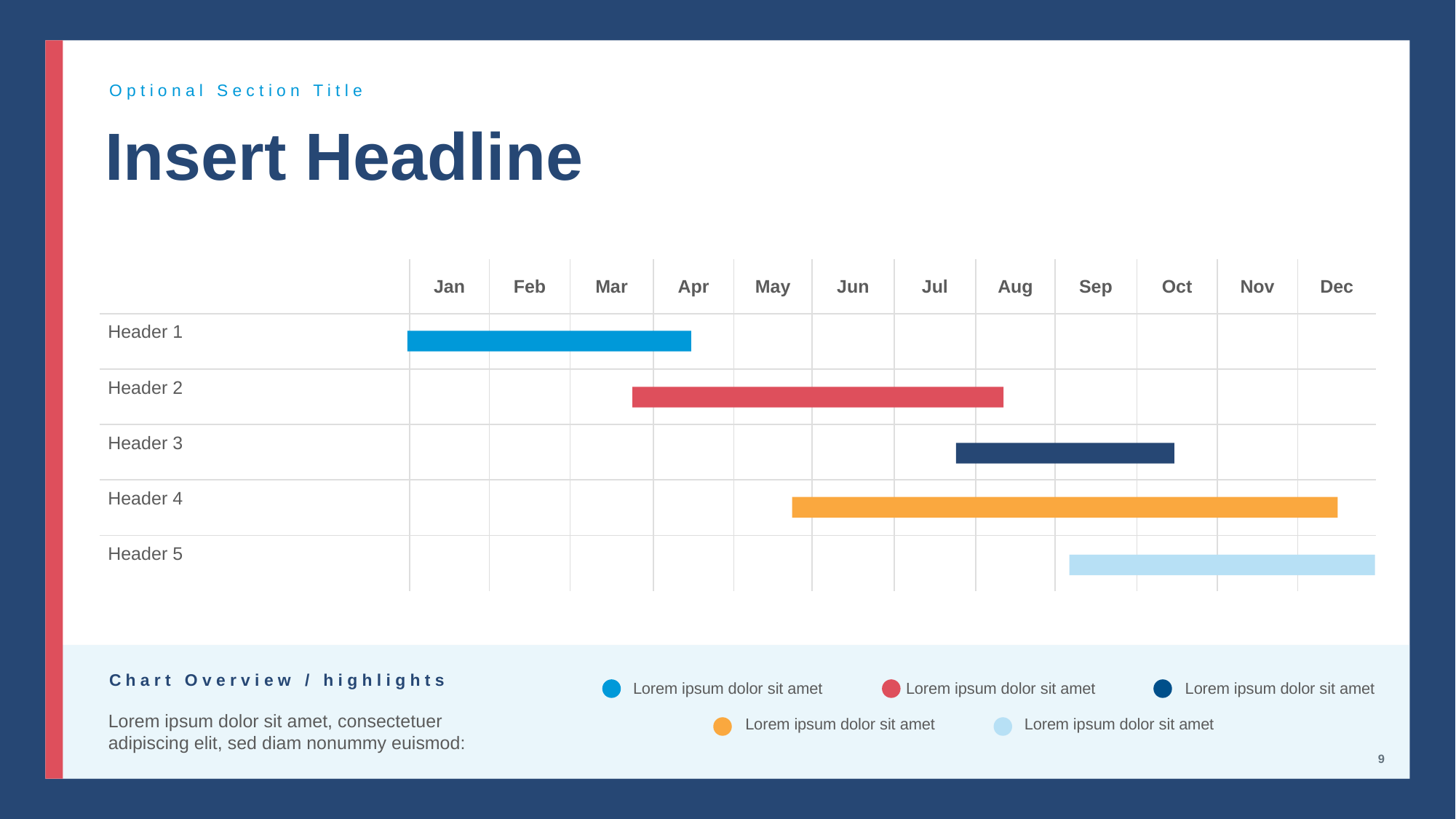

Optional Section Title
Insert Headline

|  | Jan | Feb | Mar | Apr | May | Jun | Jul | Aug | Sep | Oct | Nov | Dec |
| --- | --- | --- | --- | --- | --- | --- | --- | --- | --- | --- | --- | --- |
| Header 1 |  |  |  |  |  |  |  |  |  |  |  |  |
| Header 2 |  |  |  |  |  |  |  |  |  |  |  |  |
| Header 3 |  |  |  |  |  |  |  |  |  |  |  |  |
| Header 4 |  |  |  |  |  |  |  |  |  |  |  |  |
| Header 5 |  |  |  |  |  |  |  |  |  |  |  |  |

Chart Overview / highlights
Lorem ipsum dolor sit amet
Lorem ipsum dolor sit amet
Lorem ipsum dolor sit amet

Lorem ipsum dolor sit amet, consectetuer
adipiscing elit, sed diam nonummy euismod:
Lorem ipsum dolor sit amet
Lorem ipsum dolor sit amet